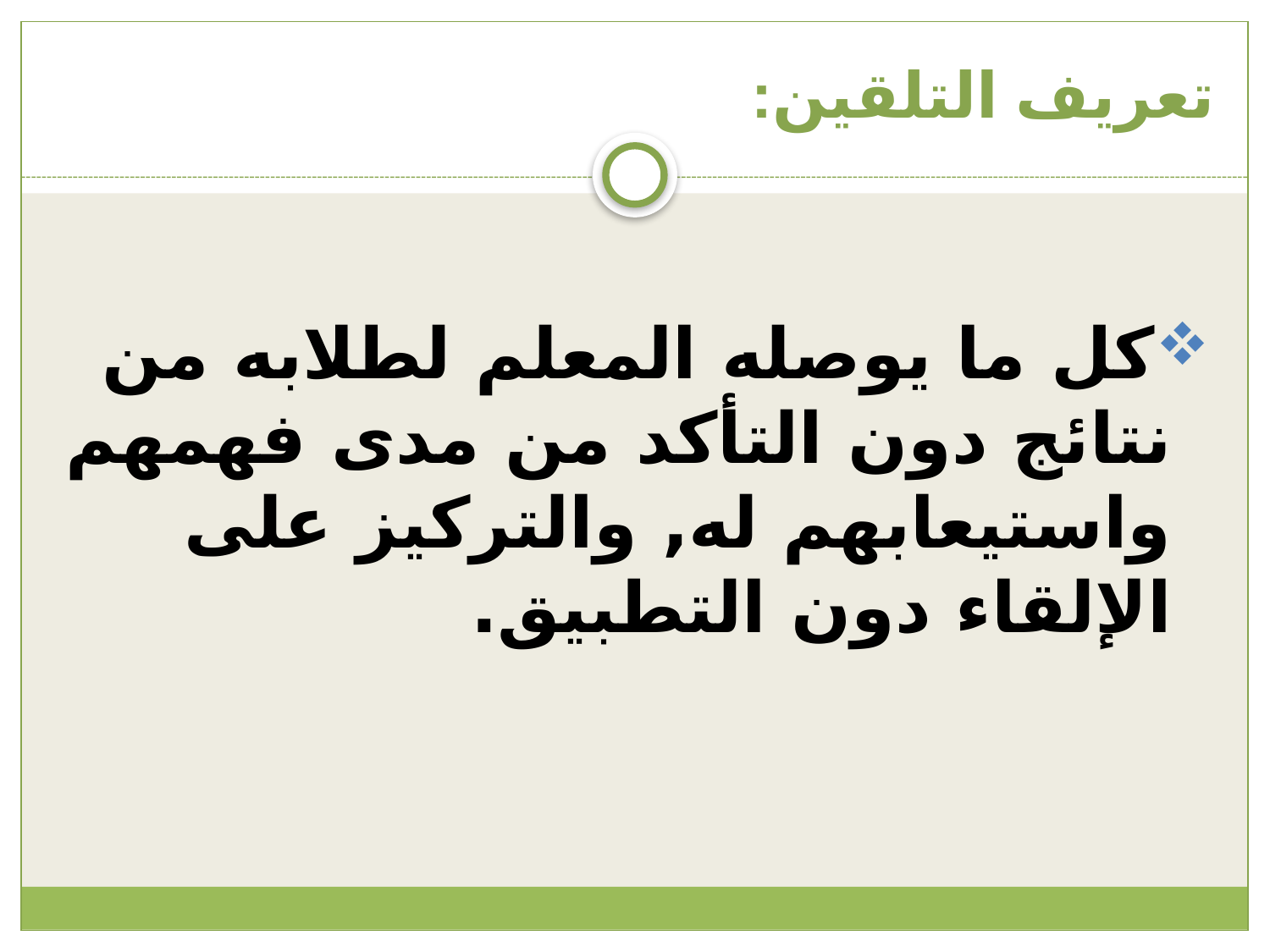

# تعريف التلقين:

كل ما يوصله المعلم لطلابه من نتائج دون التأكد من مدى فهمهم واستيعابهم له, والتركيز على الإلقاء دون التطبيق.